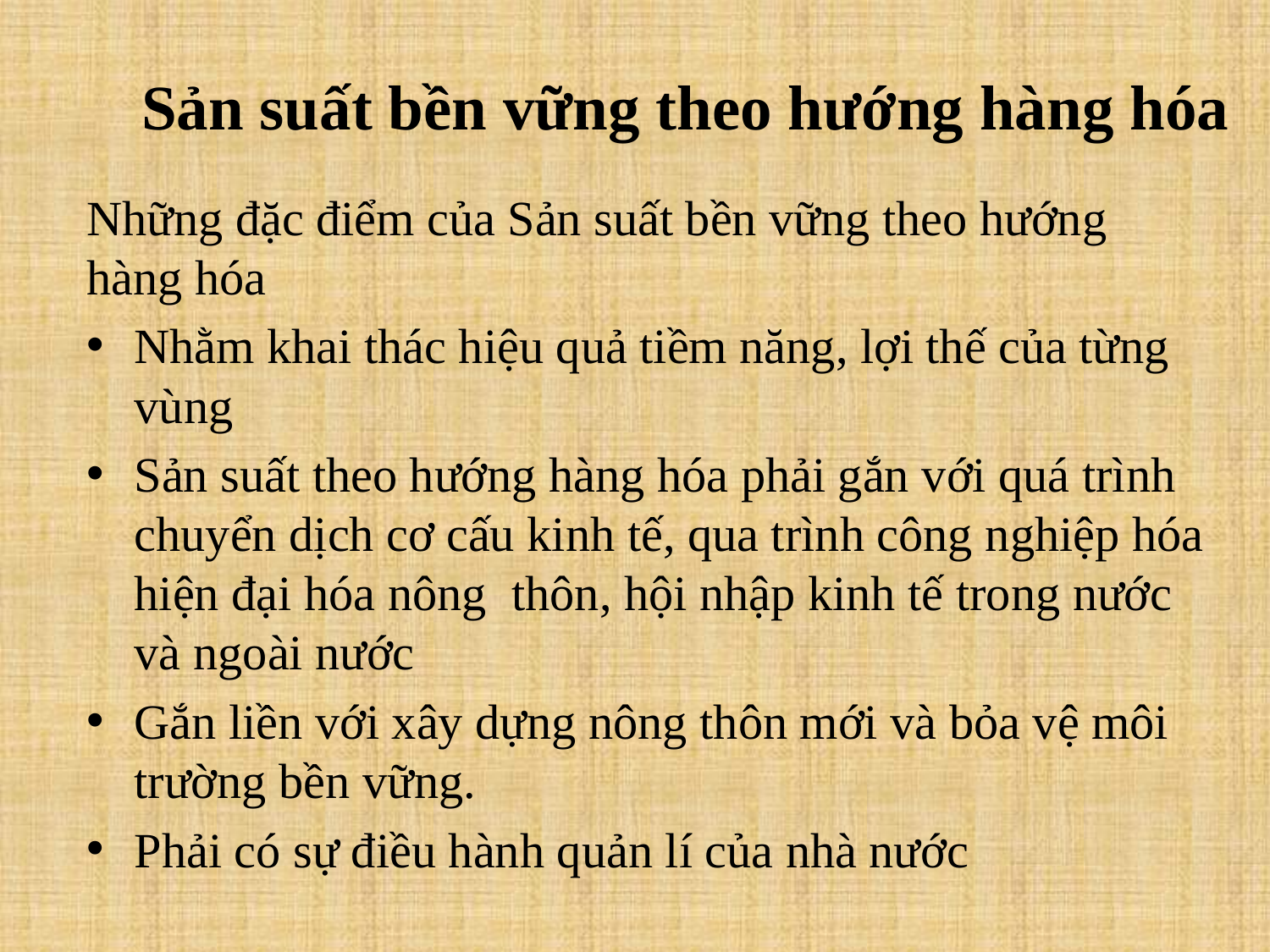

# Sản suất bền vững theo hướng hàng hóa
Những đặc điểm của Sản suất bền vững theo hướng hàng hóa
Nhằm khai thác hiệu quả tiềm năng, lợi thế của từng vùng
Sản suất theo hướng hàng hóa phải gắn với quá trình chuyển dịch cơ cấu kinh tế, qua trình công nghiệp hóa hiện đại hóa nông  thôn, hội nhập kinh tế trong nước và ngoài nước
Gắn liền với xây dựng nông thôn mới và bỏa vệ môi trường bền vững.
Phải có sự điều hành quản lí của nhà nước